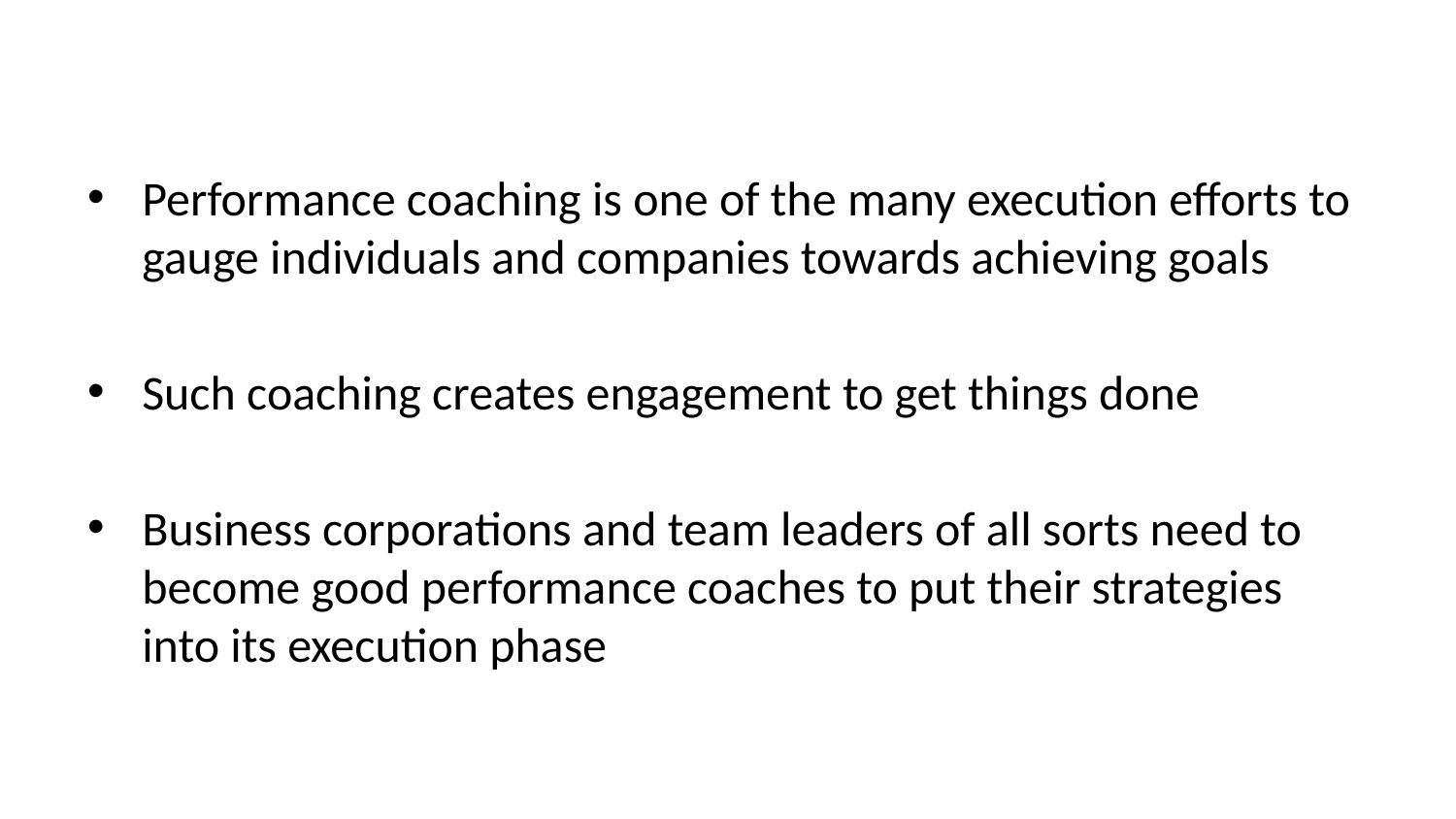

Performance coaching is one of the many execution efforts to gauge individuals and companies towards achieving goals

Such coaching creates engagement to get things done

Business corporations and team leaders of all sorts need to become good performance coaches to put their strategies into its execution phase